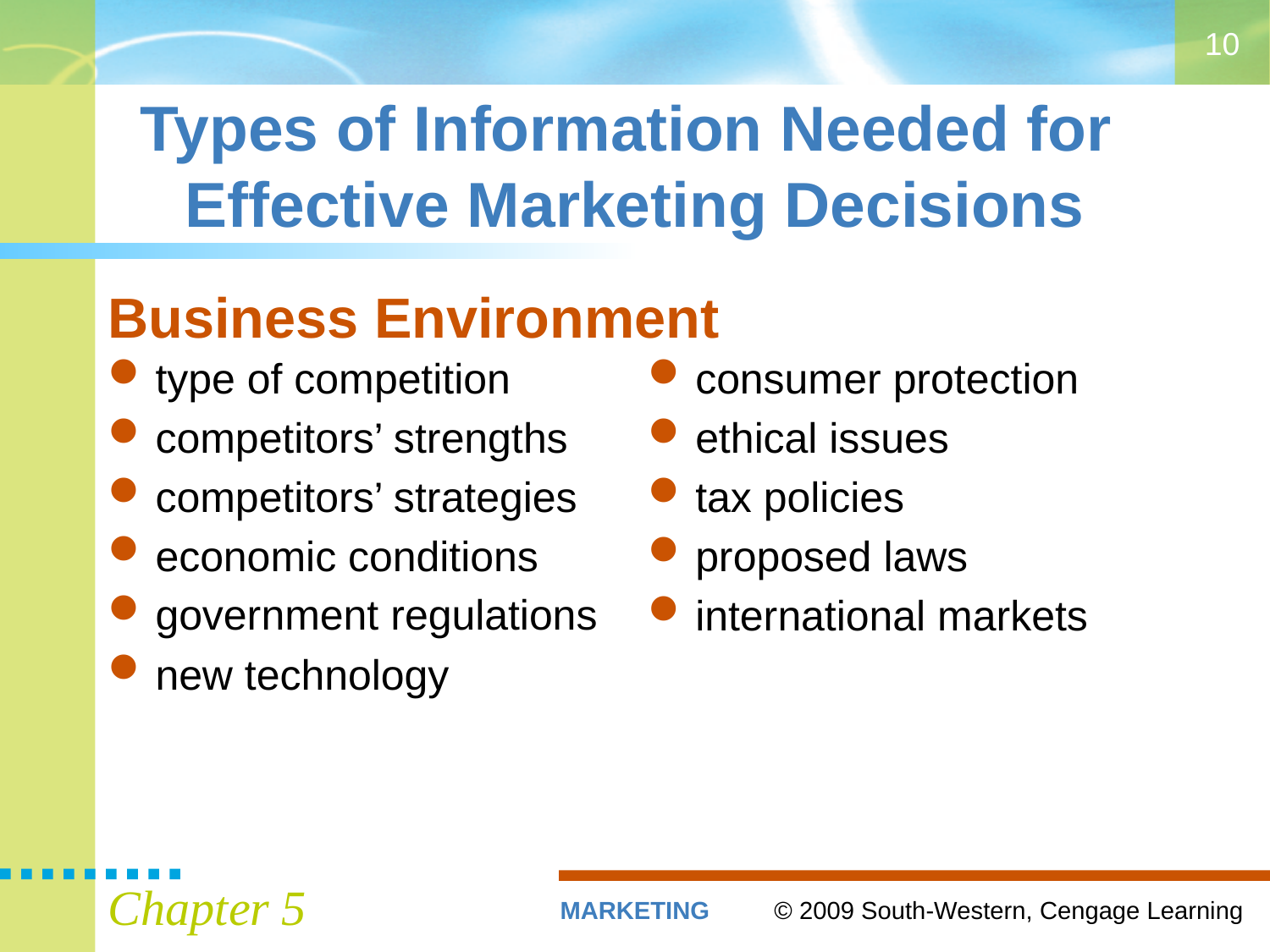

10
# Types of Information Needed for Effective Marketing Decisions
Business Environment
type of competition
competitors’ strengths
competitors’ strategies
economic conditions
government regulations
new technology

consumer protection
ethical issues
tax policies
proposed laws
international markets
Chapter 5